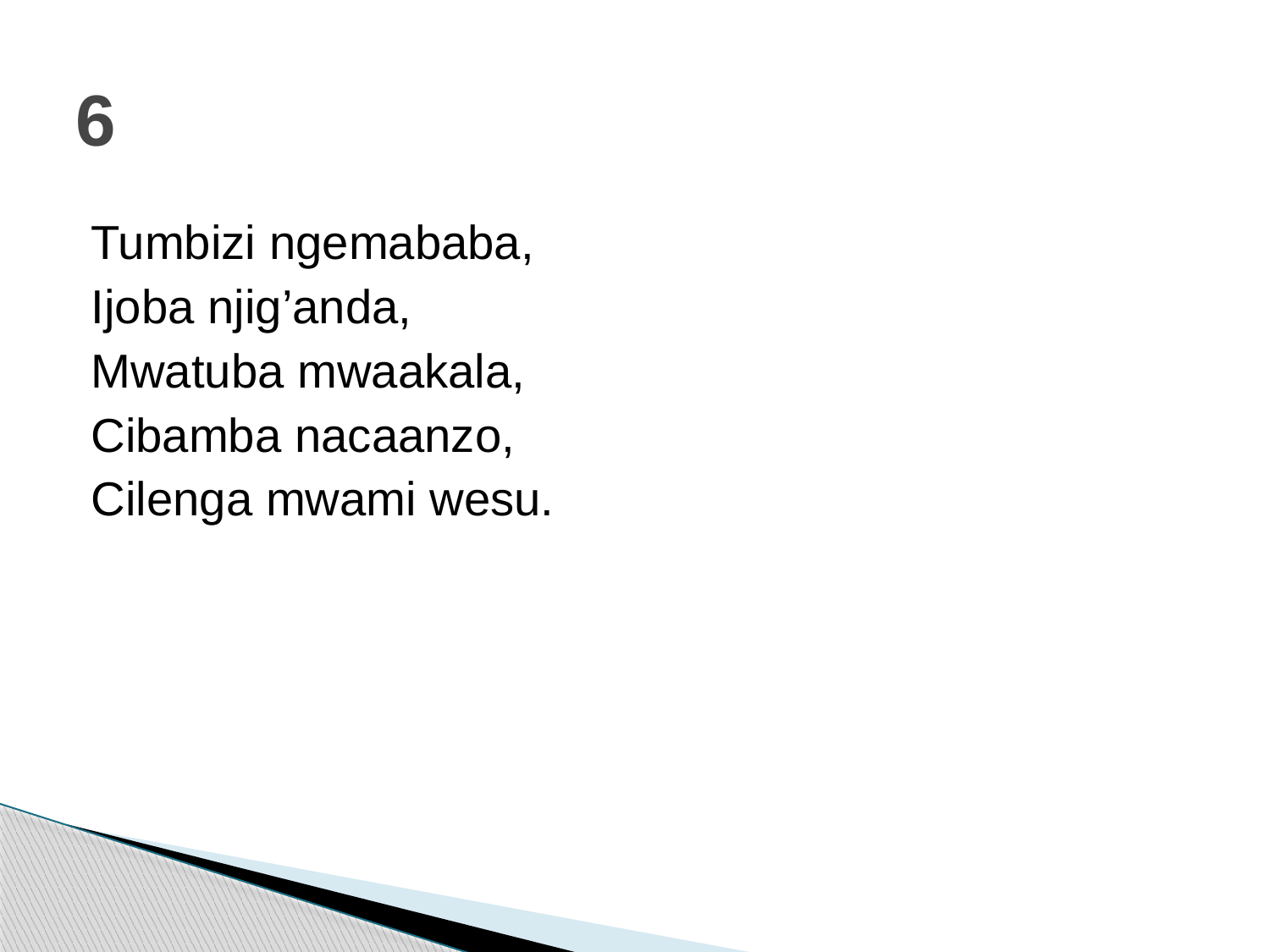

# 6
Tumbizi ngemababa,
Ijoba njig’anda,
Mwatuba mwaakala,
Cibamba nacaanzo,
Cilenga mwami wesu.